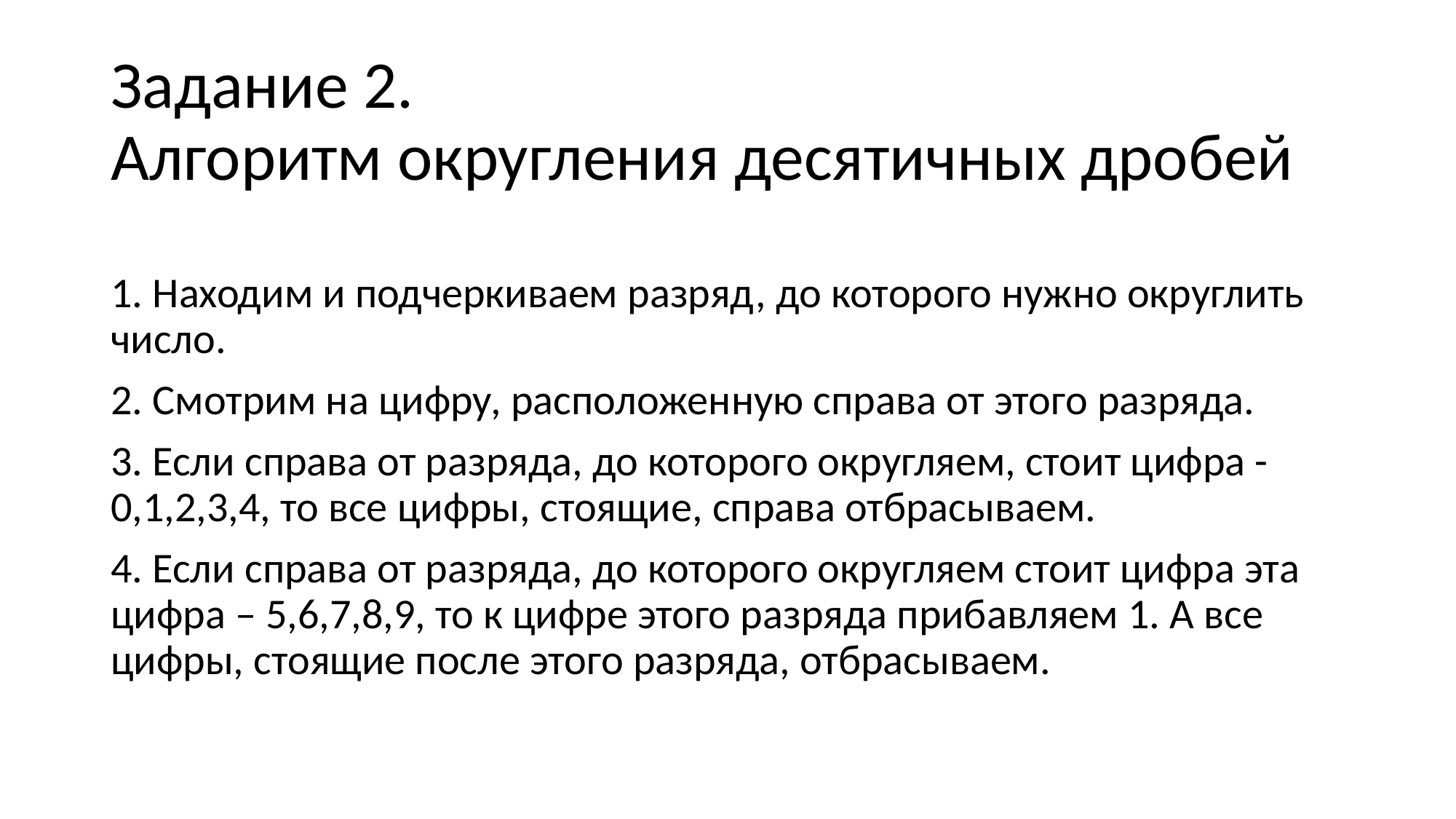

# Задание 2. Алгоритм округления десятичных дробей
1. Находим и подчеркиваем разряд, до которого нужно округлить число.
2. Смотрим на цифру, расположенную справа от этого разряда.
3. Если справа от разряда, до которого округляем, стоит цифра - 0,1,2,3,4, то все цифры, стоящие, справа отбрасываем.
4. Если справа от разряда, до которого округляем стоит цифра эта цифра – 5,6,7,8,9, то к цифре этого разряда прибавляем 1. А все цифры, стоящие после этого разряда, отбрасываем.